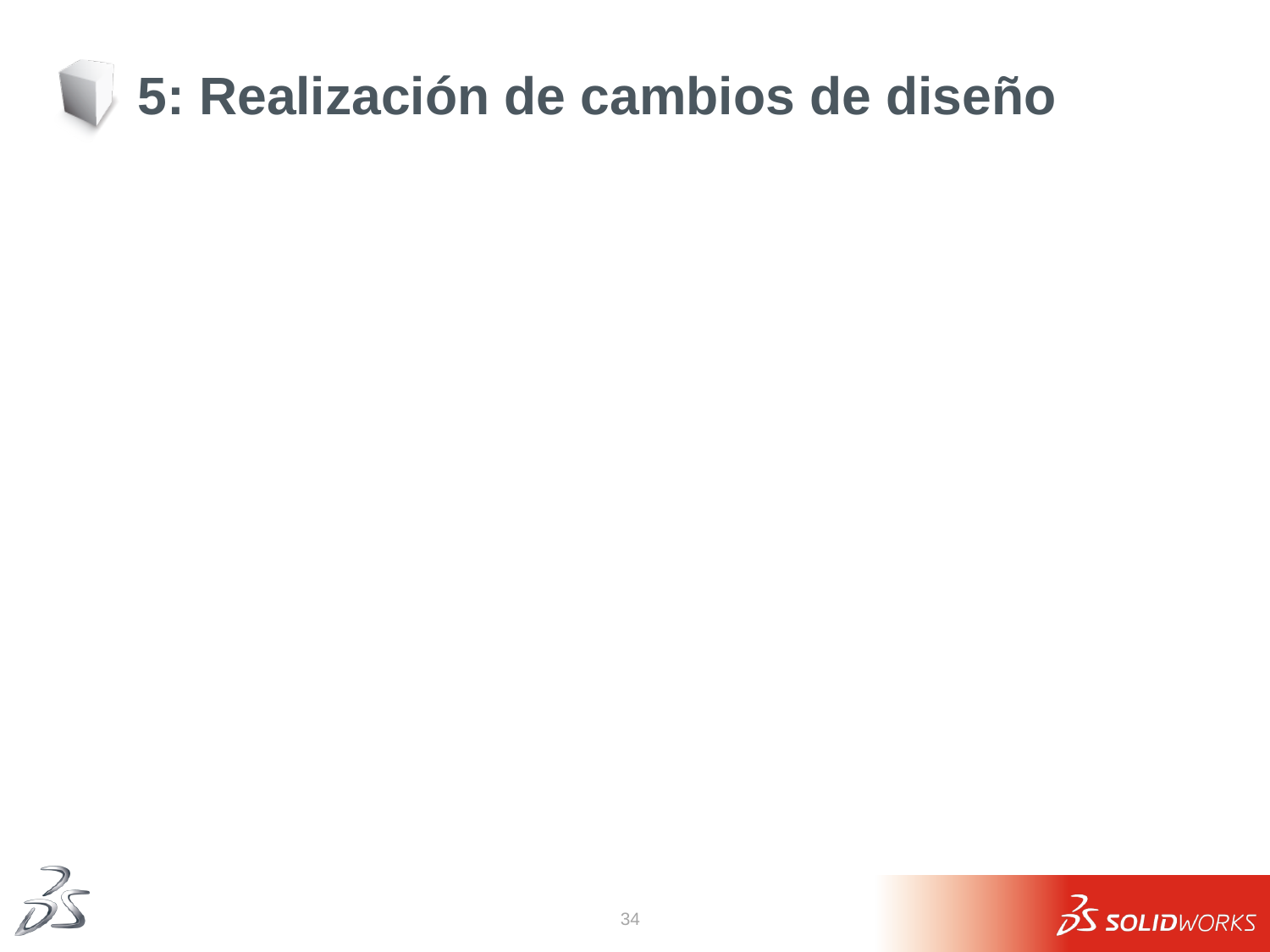

# 5: Realización de cambios de diseño